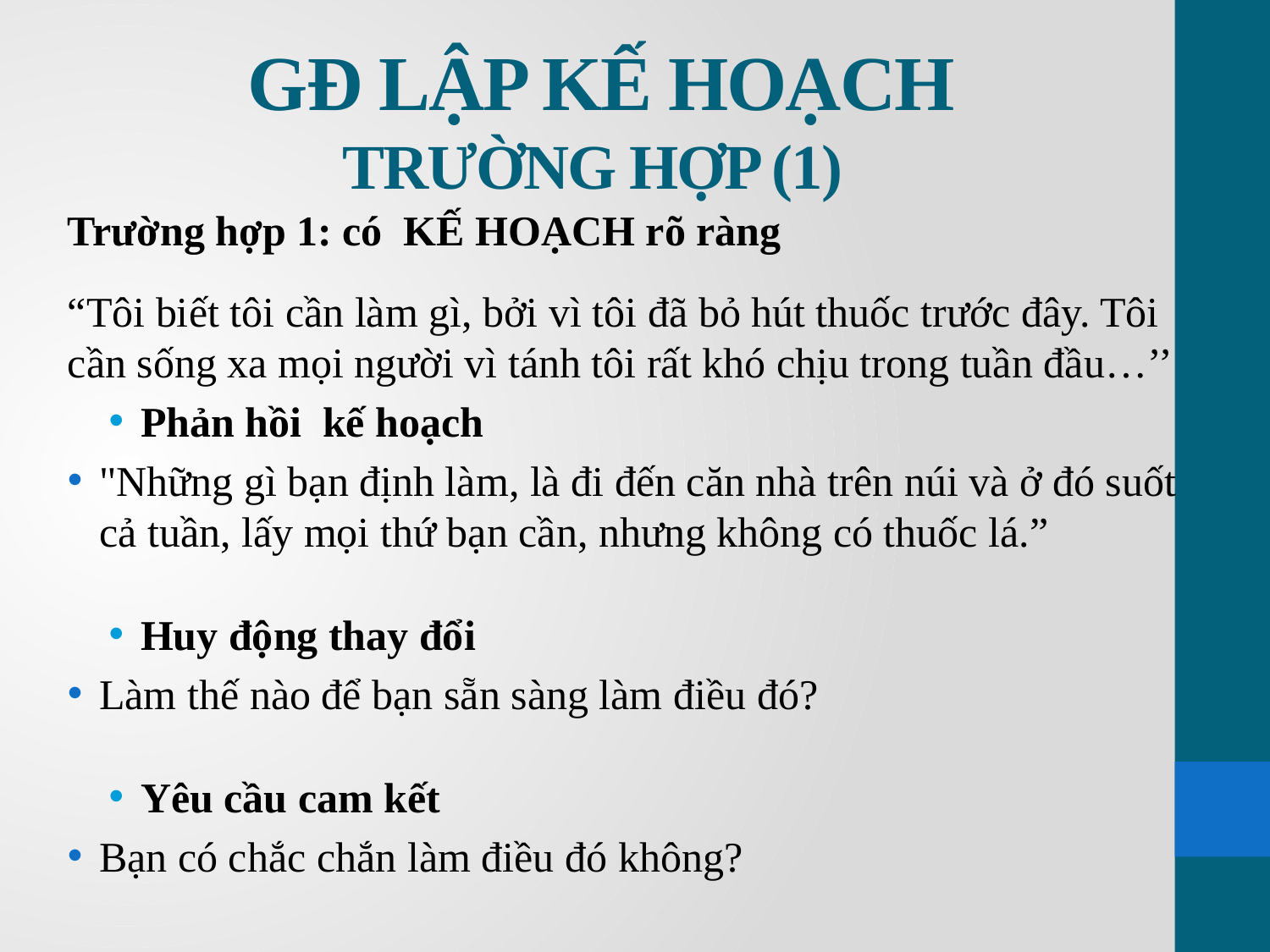

# GĐ LẬP KẾ HOẠCH TRƯỜNG HỢP (1)
Trường hợp 1: có  KẾ HOẠCH rõ ràng

“Tôi biết tôi cần làm gì, bởi vì tôi đã bỏ hút thuốc trước đây. Tôi cần sống xa mọi người vì tánh tôi rất khó chịu trong tuần đầu…’’
Phản hồi  kế hoạch
"Những gì bạn định làm, là đi đến căn nhà trên núi và ở đó suốt cả tuần, lấy mọi thứ bạn cần, nhưng không có thuốc lá.”

Huy động thay đổi
Làm thế nào để bạn sẵn sàng làm điều đó?

Yêu cầu cam kết
Bạn có chắc chắn làm điều đó không?